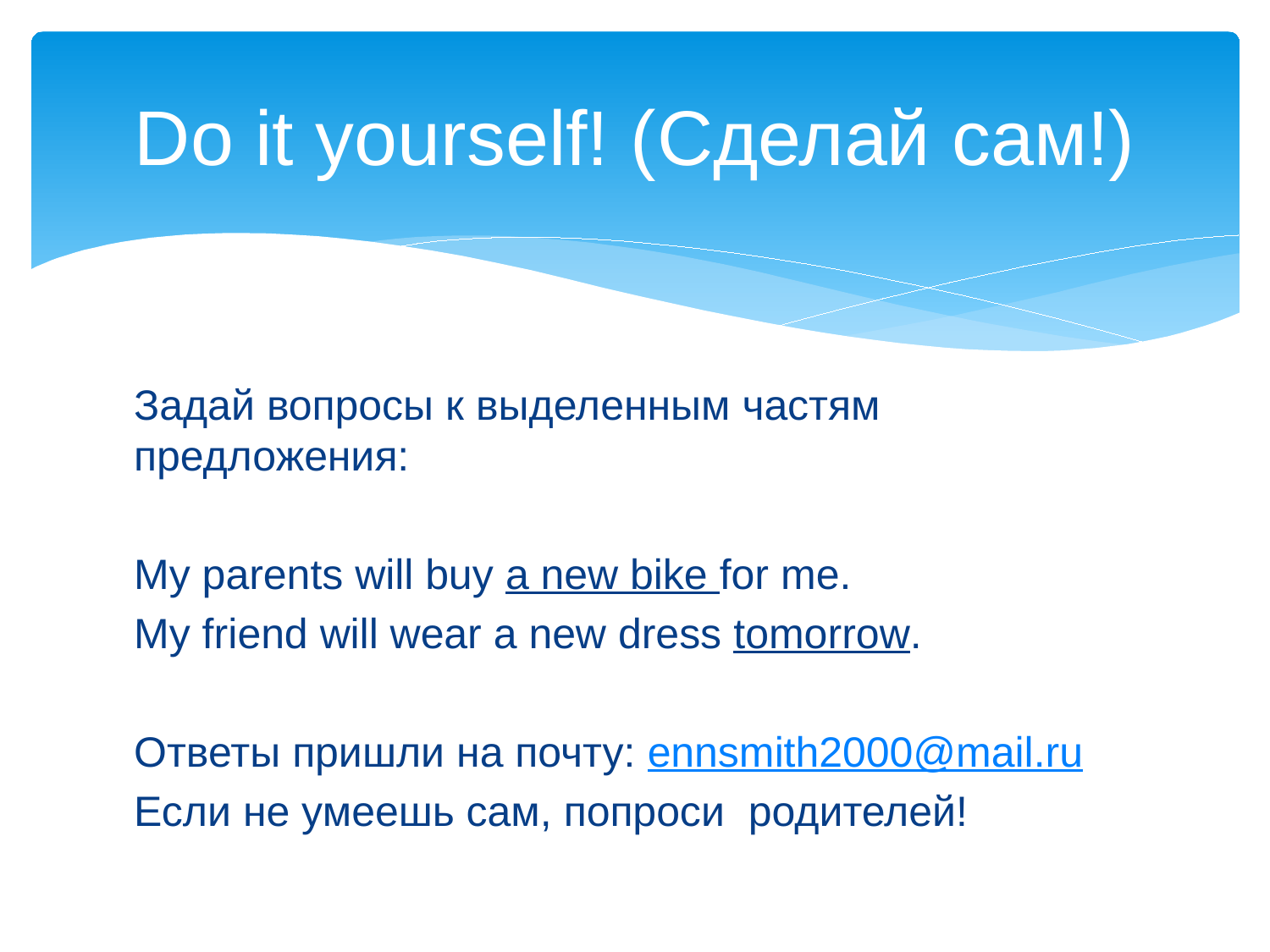

# Do it yourself! (Сделай сам!)
Задай вопросы к выделенным частям предложения:

My parents will buy a new bike for me.
My friend will wear a new dress tomorrow.

Ответы пришли на почту: ennsmith2000@mail.ru
Если не умеешь сам, попроси  родителей!